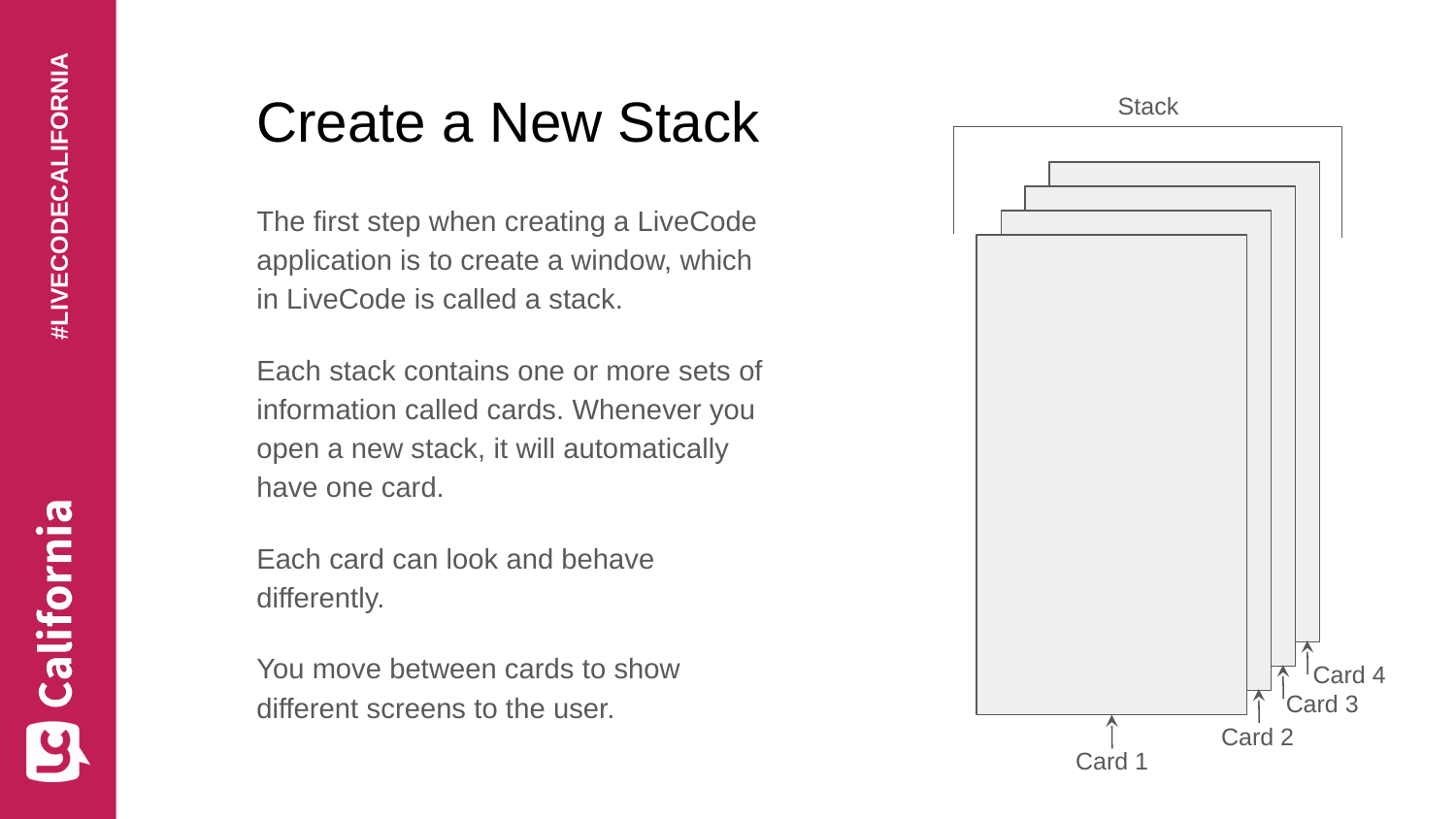

# Create a New Stack
Stack

The first step when creating a LiveCode application is to create a window, which in LiveCode is called a stack.
Each stack contains one or more sets of information called cards. Whenever you open a new stack, it will automatically have one card.
Each card can look and behave differently.
You move between cards to show different screens to the user.

Card 4
Card 3
Card 2
Card 1